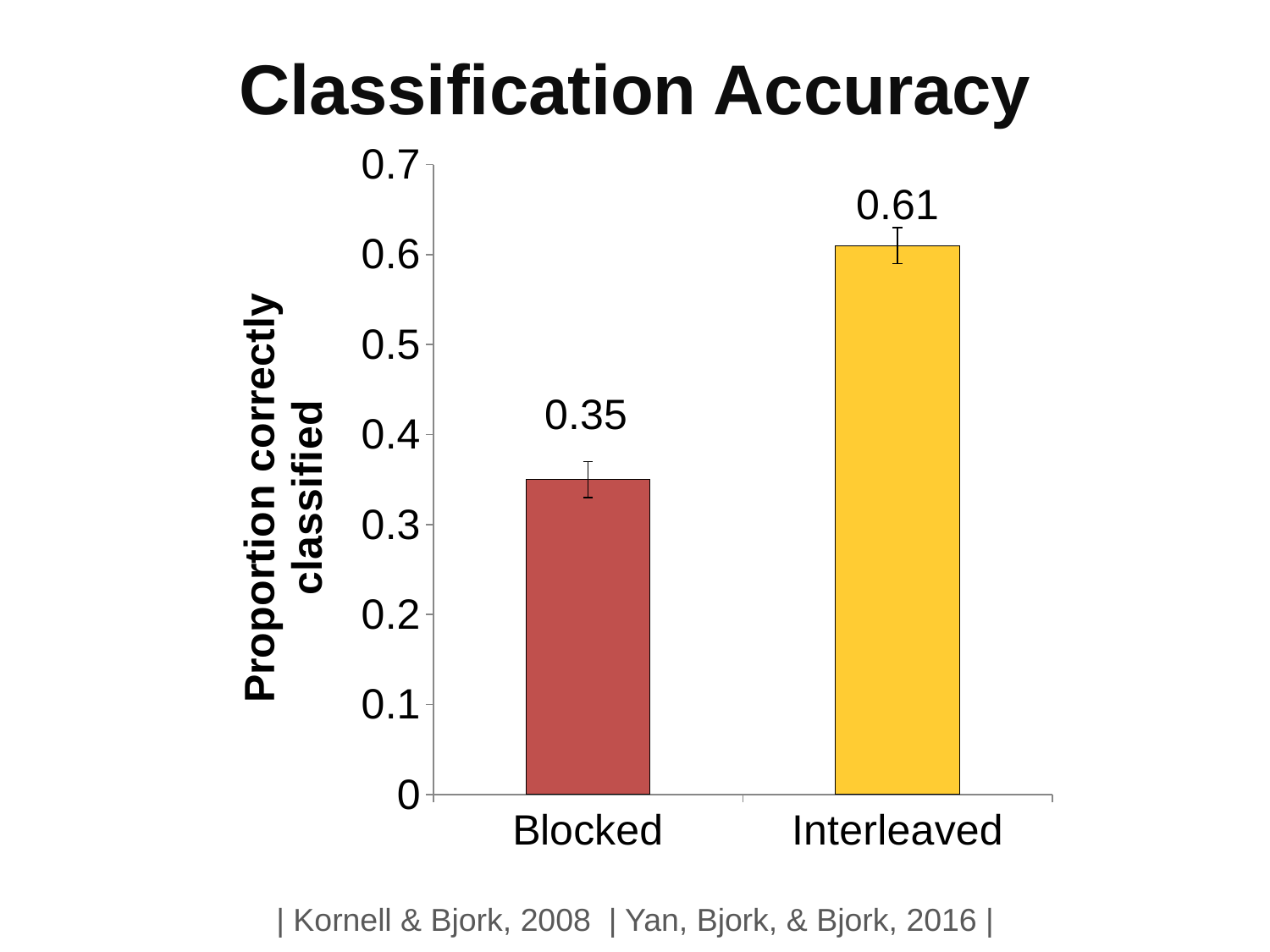

Classification Accuracy

### Chart

| Category |  |
|---|---|
| Blocked | 0.35 |
| Interleaved | 0.61 |
| Kornell & Bjork, 2008  | Yan, Bjork, & Bjork, 2016 |